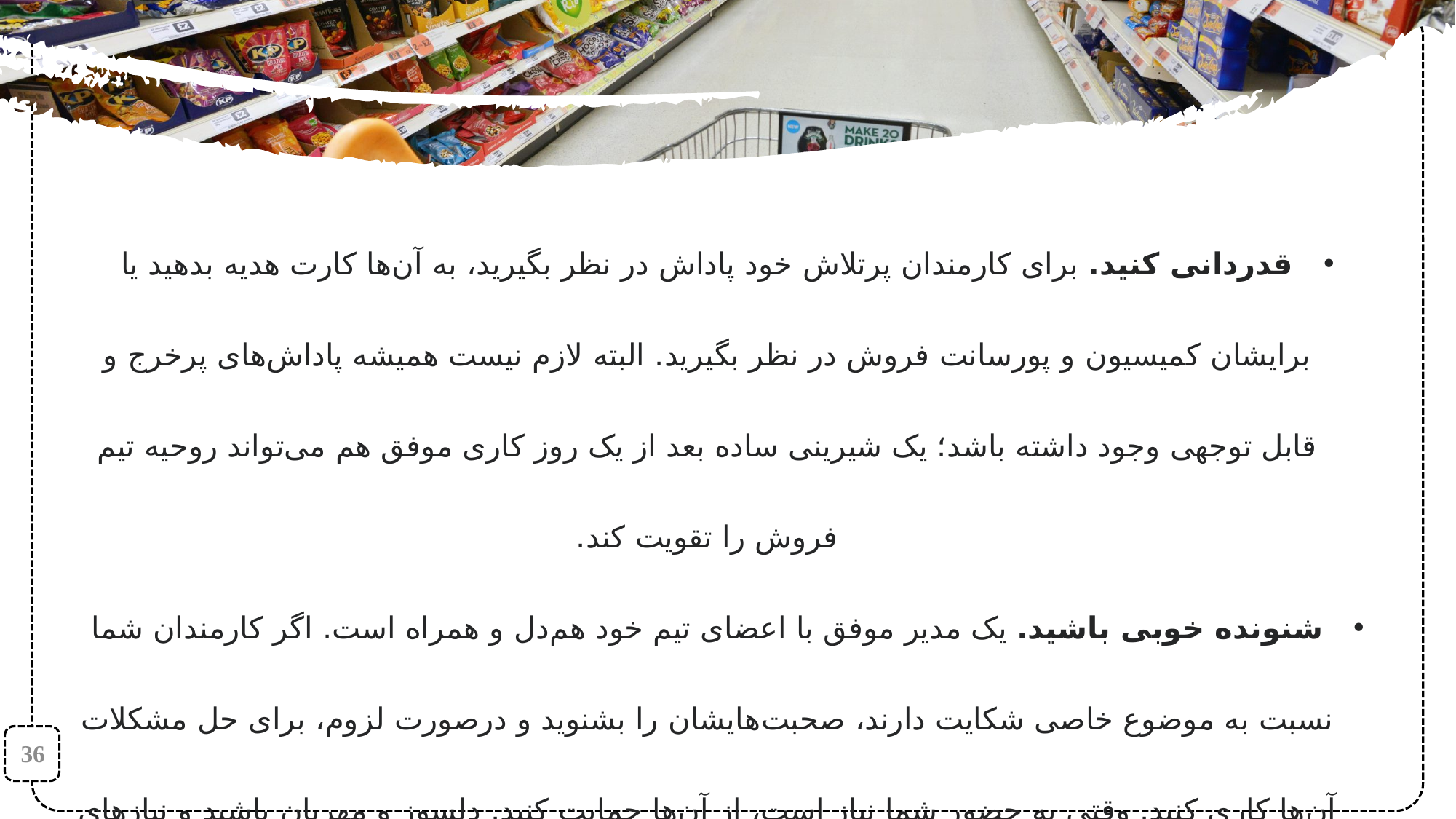

قدردانی کنید. برای کارمندان پرتلاش خود پاداش در نظر بگیرید، به آن‌ها کارت هدیه بدهید یا برایشان کمیسیون و پورسانت فروش در نظر بگیرید. البته لازم نیست همیشه پاداش‌های پرخرج و قابل توجهی وجود داشته باشد؛ یک شیرینی ساده بعد از یک روز کاری موفق هم می‌تواند روحیه تیم فروش را تقویت کند.
شنونده خوبی باشید. یک مدیر موفق با اعضای تیم خود هم‌دل و همراه است. اگر کارمندان شما نسبت به موضوع خاصی شکایت دارند، صحبت‌هایشان را بشنوید و درصورت لزوم، برای حل مشکلات آن‌ها کاری کنید. وقتی به حضور شما نیاز است، از آن‌ها حمایت کنید. دلسوز و مهربان باشید و نیازهای آن‌ها را نادیده نگیرید.
36